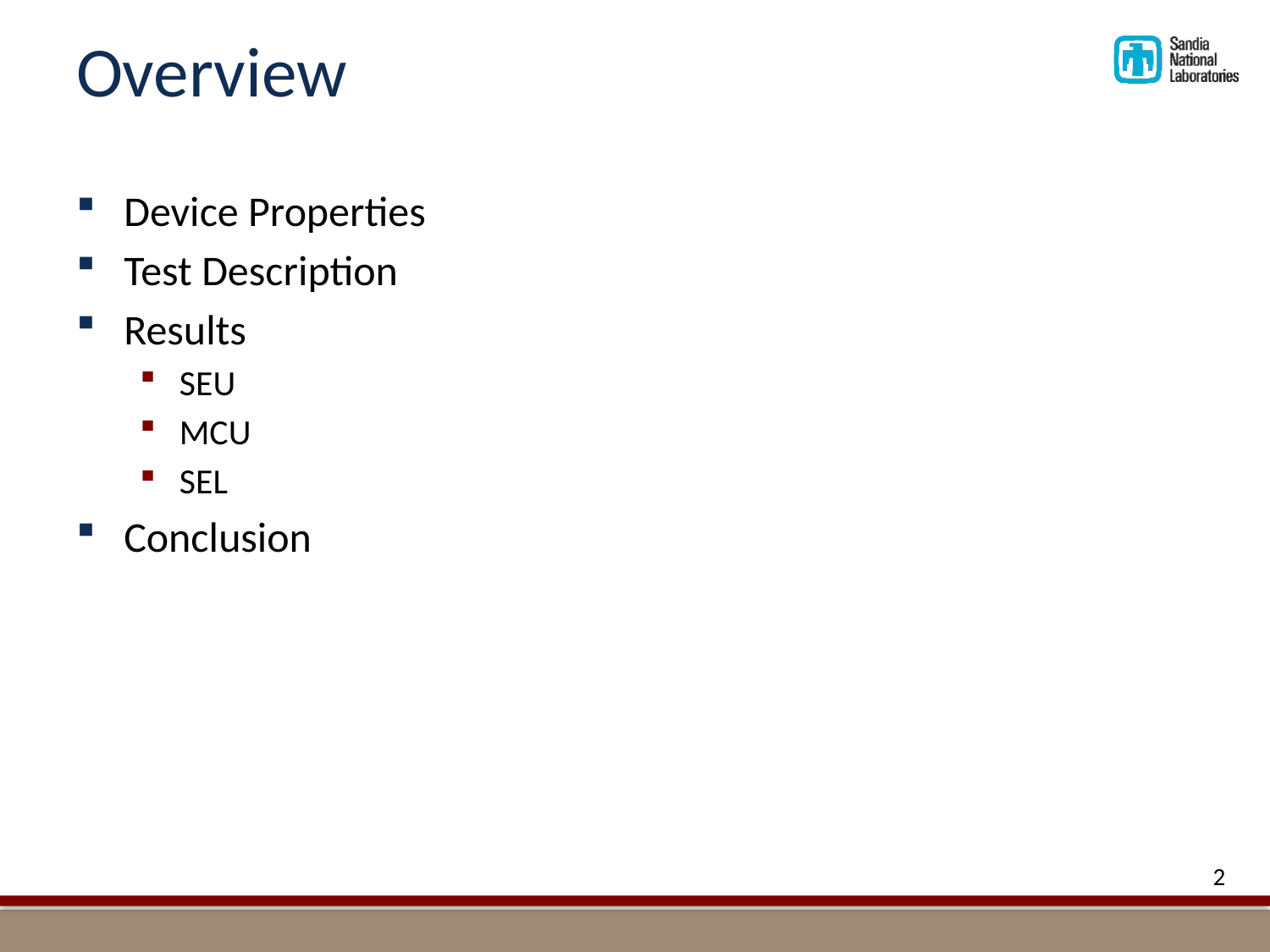

# Overview
Device Properties
Test Description
Results
SEU
MCU
SEL
Conclusion
2